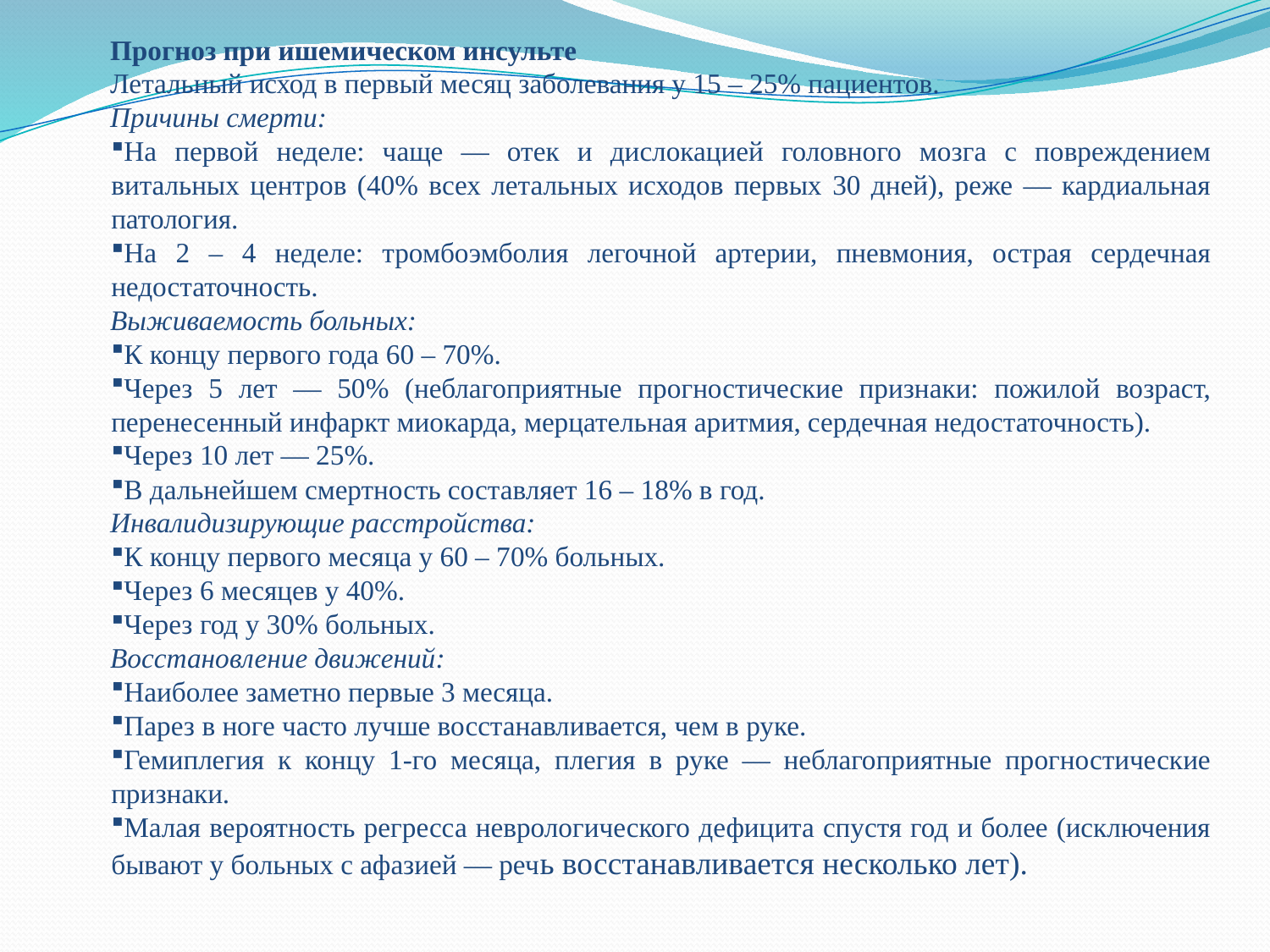

Прогноз при ишемическом инсульте
Летальный исход в первый месяц заболевания у 15 – 25% пациентов.
Причины смерти:
На первой неделе: чаще — отек и дислокацией головного мозга с повреждением витальных центров (40% всех летальных исходов первых 30 дней), реже — кардиальная патология.
На 2 – 4 неделе: тромбоэмболия легочной артерии, пневмония, острая сердечная недостаточность.
Выживаемость больных:
К концу первого года 60 – 70%.
Через 5 лет — 50% (неблагоприятные прогностические признаки: пожилой возраст, перенесенный инфаркт миокарда, мерцательная аритмия, сердечная недостаточность).
Через 10 лет — 25%.
В дальнейшем смертность составляет 16 – 18% в год.
Инвалидизирующие расстройства:
К концу первого месяца у 60 – 70% больных.
Через 6 месяцев у 40%.
Через год у 30% больных.
Восстановление движений:
Наиболее заметно первые 3 месяца.
Парез в ноге часто лучше восстанавливается, чем в руке.
Гемиплегия к концу 1-го месяца, плегия в руке — неблагоприятные прогностические признаки.
Малая вероятность регресса неврологического дефицита спустя год и более (исключения бывают у больных с афазией — речь восстанавливается несколько лет).